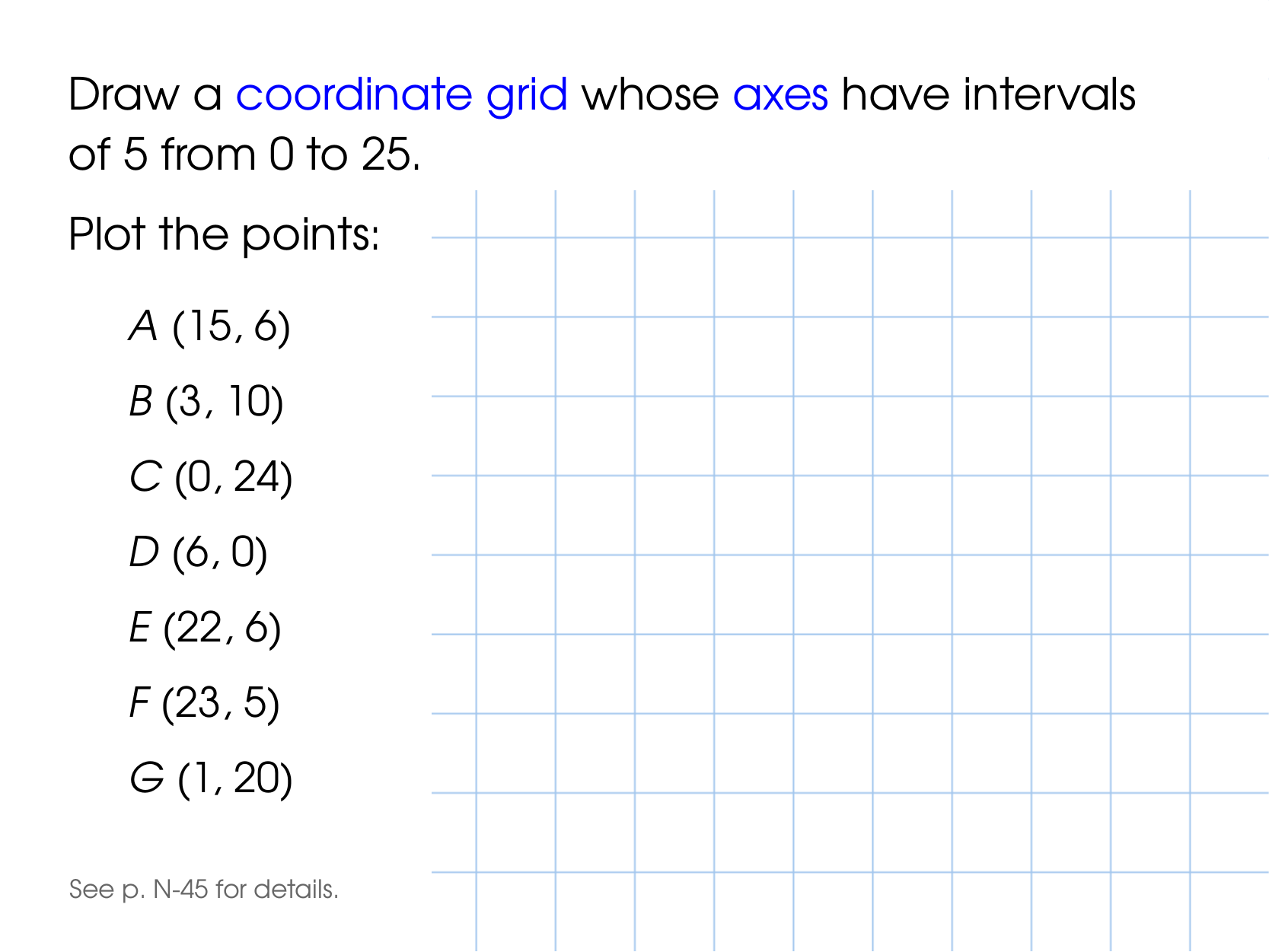

Draw a coordinate grid whose axes have intervals
of 5 from 0 to 25.
Plot the points:
A (15, 6)
B (3, 10)
C (0, 24)
D (6, 0)
E (22, 6)
F (23, 5)
G (1, 20)
See p. N-45 for details.